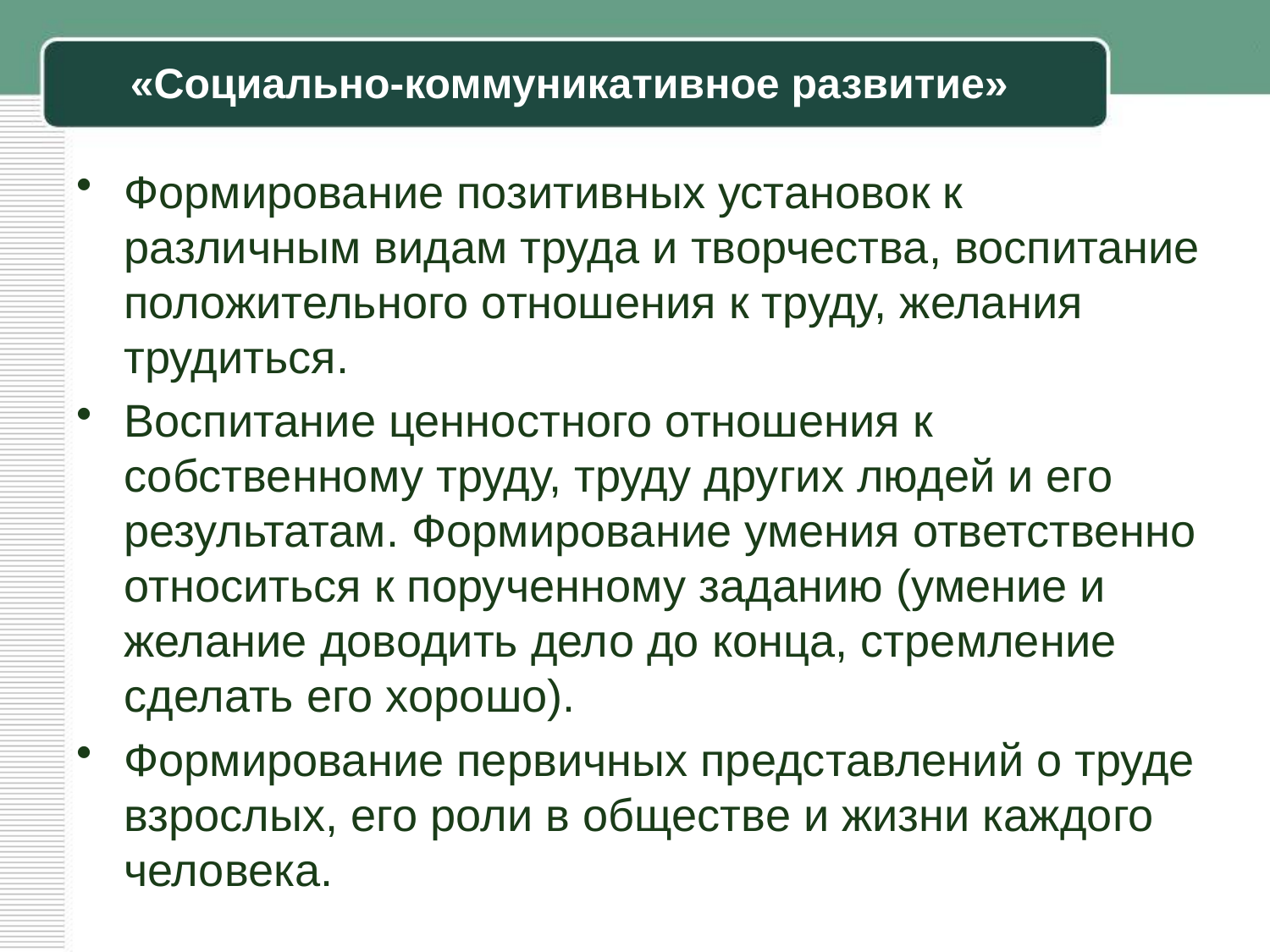

# «Социально-коммуникативное развитие»
Формирование позитивных установок к различным видам труда и творчества, воспитание положительного отношения к труду, желания трудиться.
Воспитание ценностного отношения к собственному труду, труду других людей и его результатам. Формирование умения ответственно относиться к порученному заданию (умение и желание доводить дело до конца, стремление сделать его хорошо).
Формирование первичных представлений о труде взрослых, его роли в обществе и жизни каждого человека.